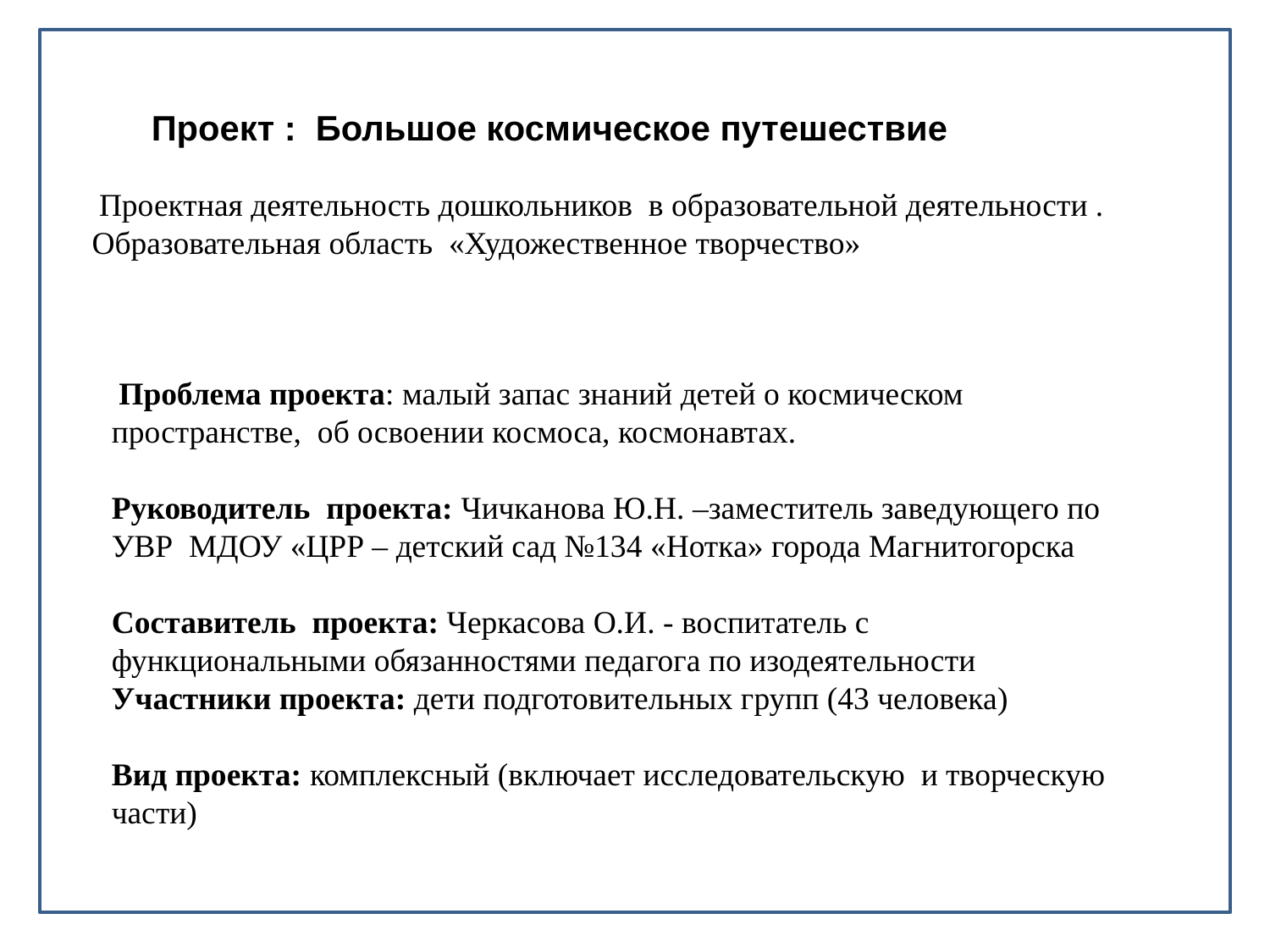

Проектная деятельность дошкольников  в образовательной деятельности .
Образовательная область  «Художественное творчество»
Проект :  Большое космическое путешествие

 Проектная деятельность дошкольников  в образовательной деятельности .
Образовательная область  «Художественное творчество»
 Проблема проекта: малый запас знаний детей о космическом пространстве,  об освоении космоса, космонавтах.

Руководитель  проекта: Чичканова Ю.Н. –заместитель заведующего по УВР  МДОУ «ЦРР – детский сад №134 «Нотка» города Магнитогорска

Составитель  проекта: Черкасова О.И. - воспитатель с функциональными обязанностями педагога по изодеятельности
Участники проекта: дети подготовительных групп (43 человека)

Вид проекта: комплексный (включает исследовательскую  и творческую части)